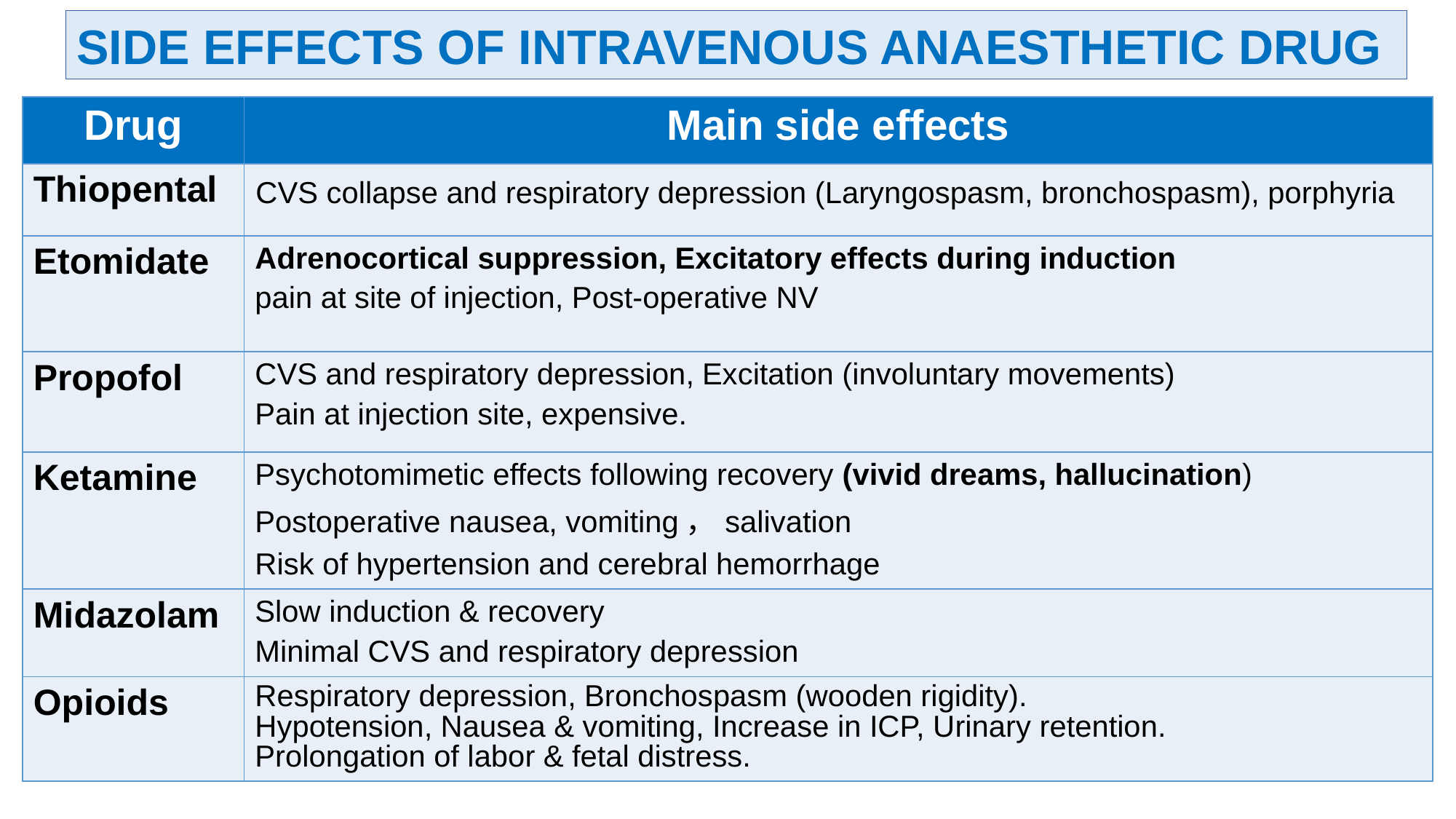

Side effects of intravenous anaesthetic drug
| Drug | Main side effects |
| --- | --- |
| Thiopental | CVS collapse and respiratory depression (Laryngospasm, bronchospasm), porphyria |
| Etomidate | Adrenocortical suppression, Excitatory effects during induction pain at site of injection, Post-operative NV |
| Propofol | CVS and respiratory depression, Excitation (involuntary movements) Pain at injection site, expensive. |
| Ketamine | Psychotomimetic effects following recovery (vivid dreams, hallucination) Postoperative nausea, vomiting，salivation Risk of hypertension and cerebral hemorrhage |
| Midazolam | Slow induction & recovery Minimal CVS and respiratory depression |
| Opioids | Respiratory depression, Bronchospasm (wooden rigidity). Hypotension, Nausea & vomiting, Increase in ICP, Urinary retention. Prolongation of labor & fetal distress. |